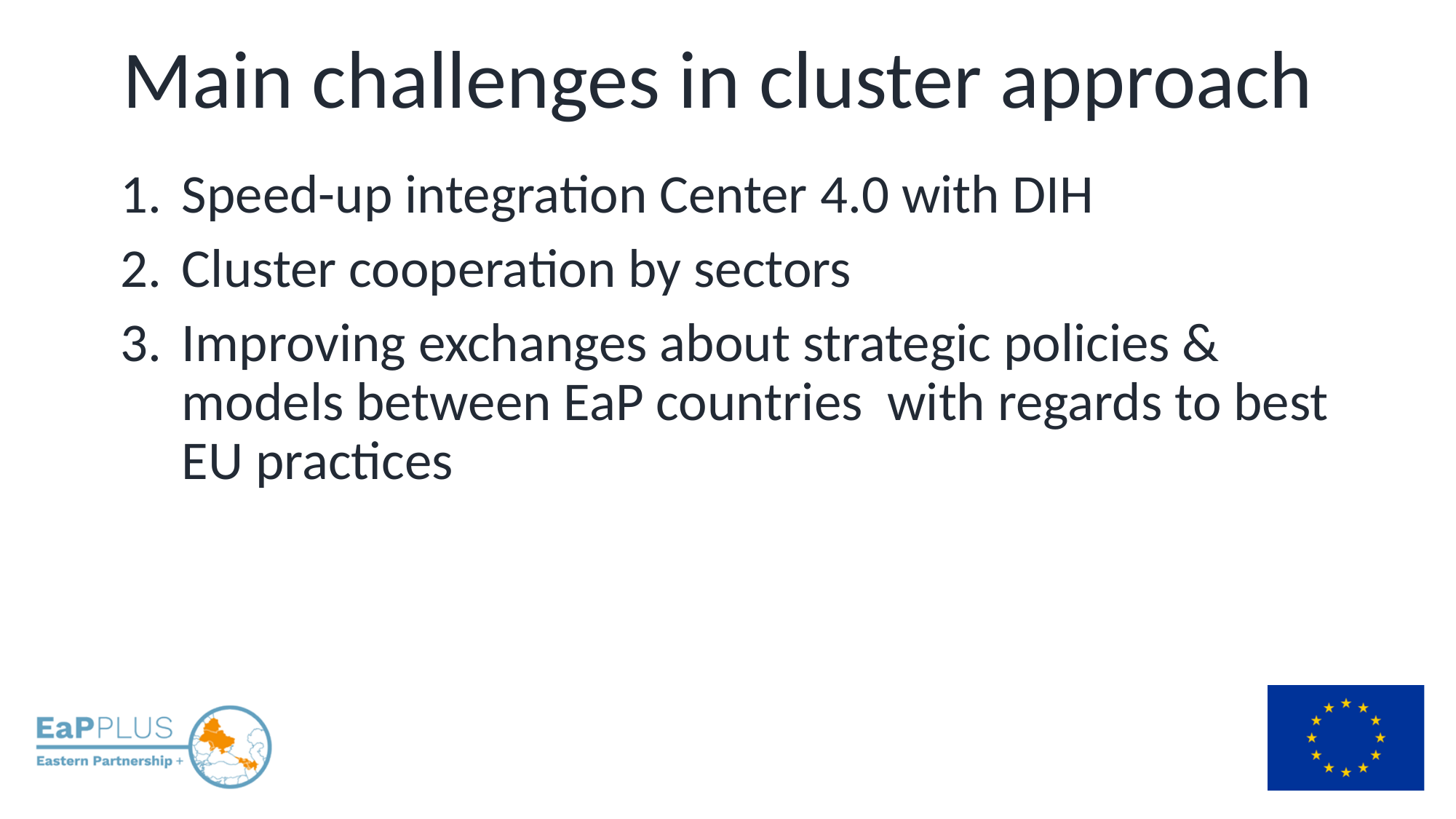

# Main challenges in cluster approach
Speed-up integration Center 4.0 with DIH
Cluster cooperation by sectors
Improving exchanges about strategic policies & models between EaP countries  with regards to best EU practices